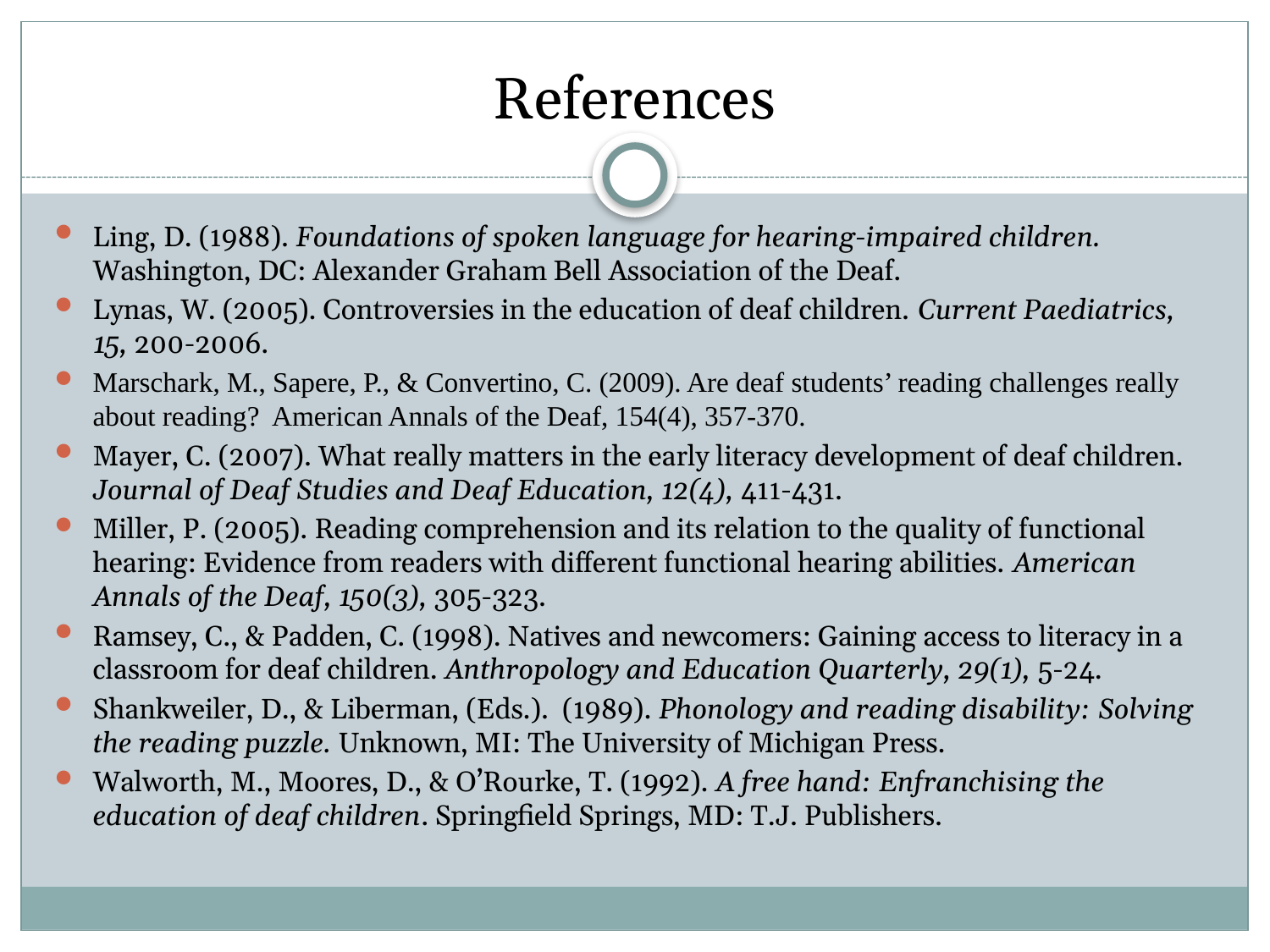

# References
Ling, D. (1988). Foundations of spoken language for hearing-impaired children. Washington, DC: Alexander Graham Bell Association of the Deaf.
Lynas, W. (2005). Controversies in the education of deaf children. Current Paediatrics, 15, 200-2006.
Marschark, M., Sapere, P., & Convertino, C. (2009). Are deaf students’ reading challenges really about reading?  American Annals of the Deaf, 154(4), 357-370.
Mayer, C. (2007). What really matters in the early literacy development of deaf children. Journal of Deaf Studies and Deaf Education, 12(4), 411-431.
Miller, P. (2005). Reading comprehension and its relation to the quality of functional hearing: Evidence from readers with different functional hearing abilities. American Annals of the Deaf, 150(3), 305-323.
Ramsey, C., & Padden, C. (1998). Natives and newcomers: Gaining access to literacy in a classroom for deaf children. Anthropology and Education Quarterly, 29(1), 5-24.
Shankweiler, D., & Liberman, (Eds.).  (1989). Phonology and reading disability: Solving the reading puzzle. Unknown, MI: The University of Michigan Press.
Walworth, M., Moores, D., & O’Rourke, T. (1992). A free hand: Enfranchising the education of deaf children. Springfield Springs, MD: T.J. Publishers.